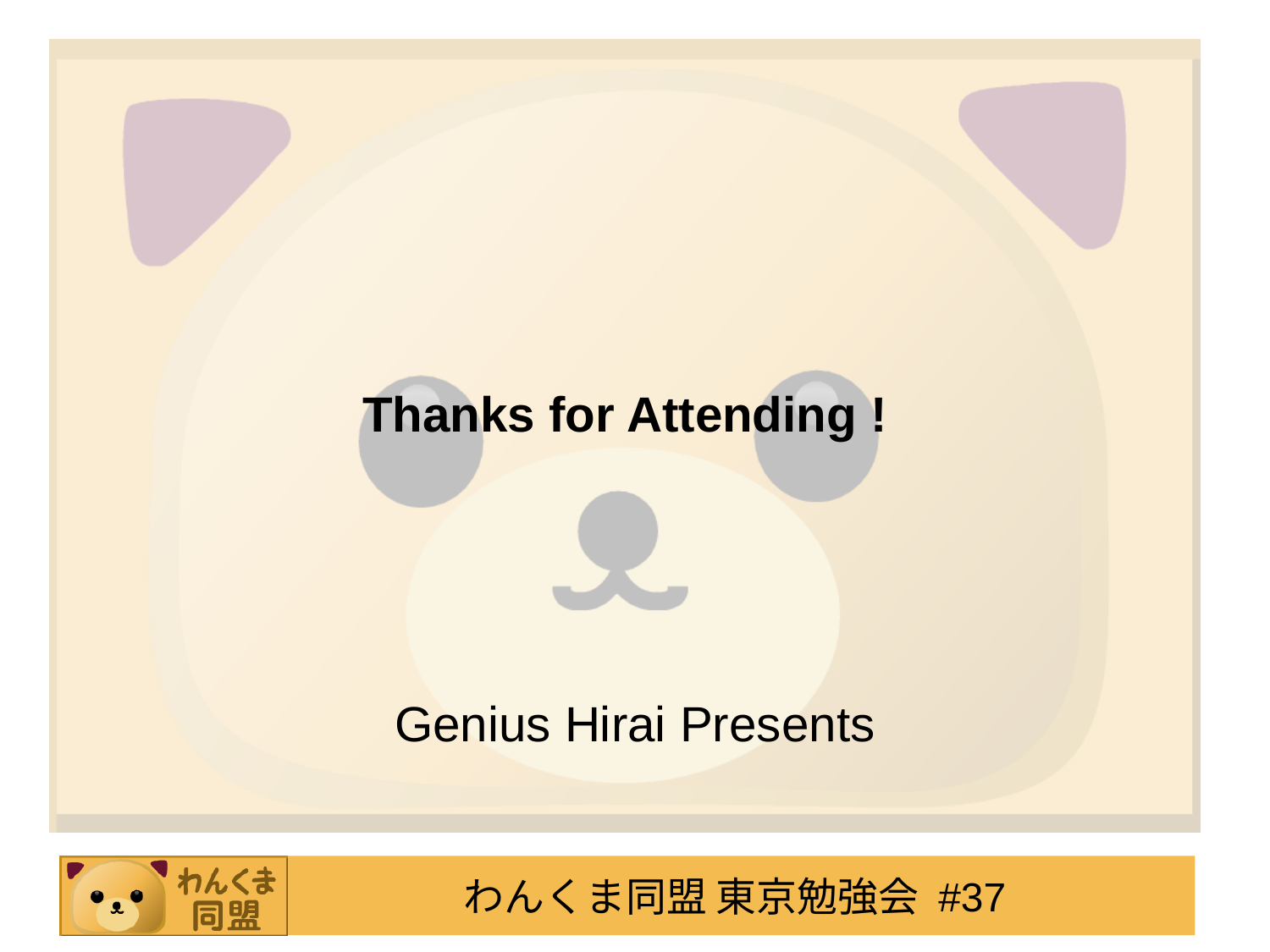

# Thanks for Attending !

Genius Hirai Presents